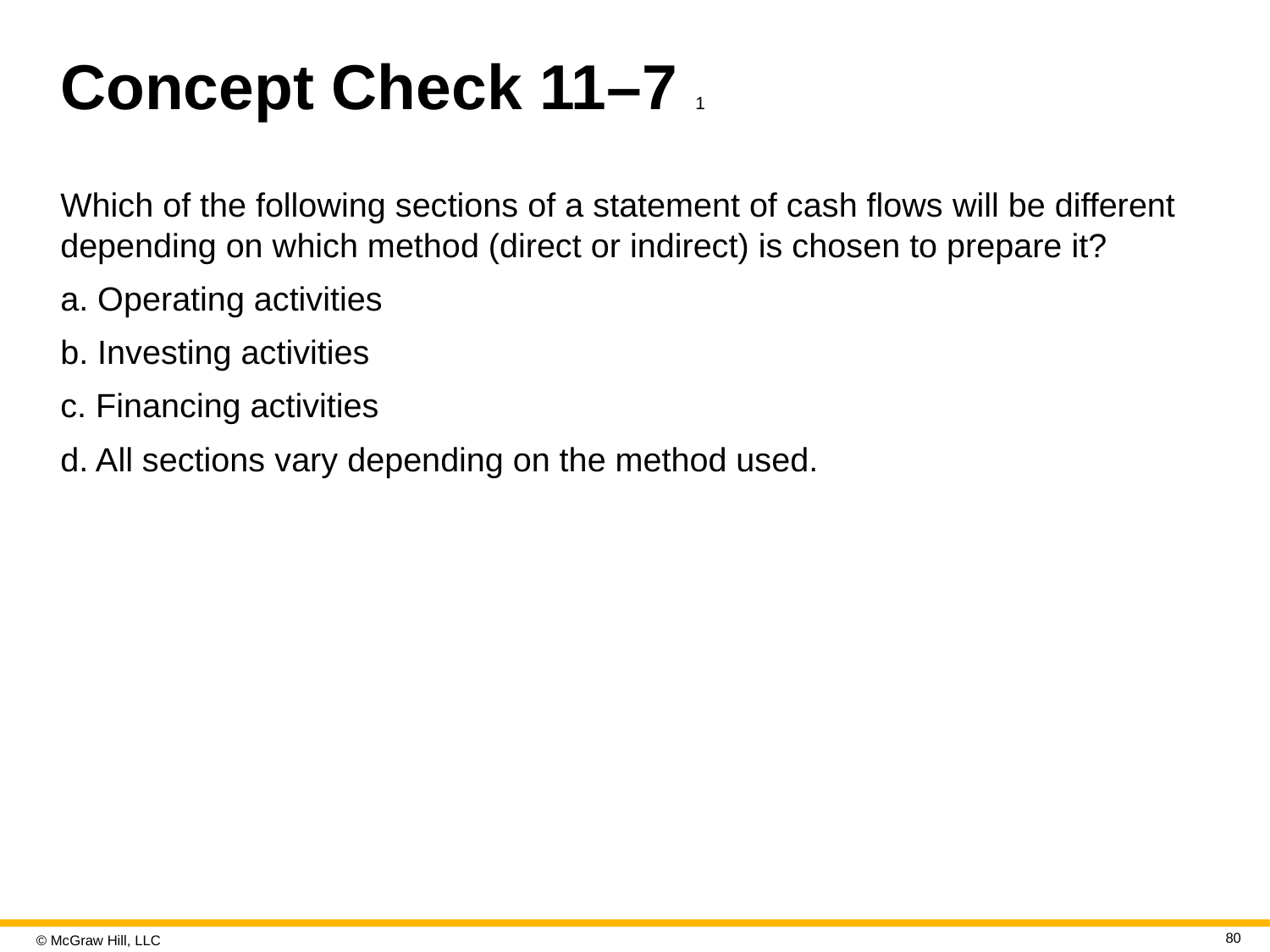

# Concept Check 11–7 1
Which of the following sections of a statement of cash flows will be different depending on which method (direct or indirect) is chosen to prepare it?
a. Operating activities
b. Investing activities
c. Financing activities
d. All sections vary depending on the method used.
80